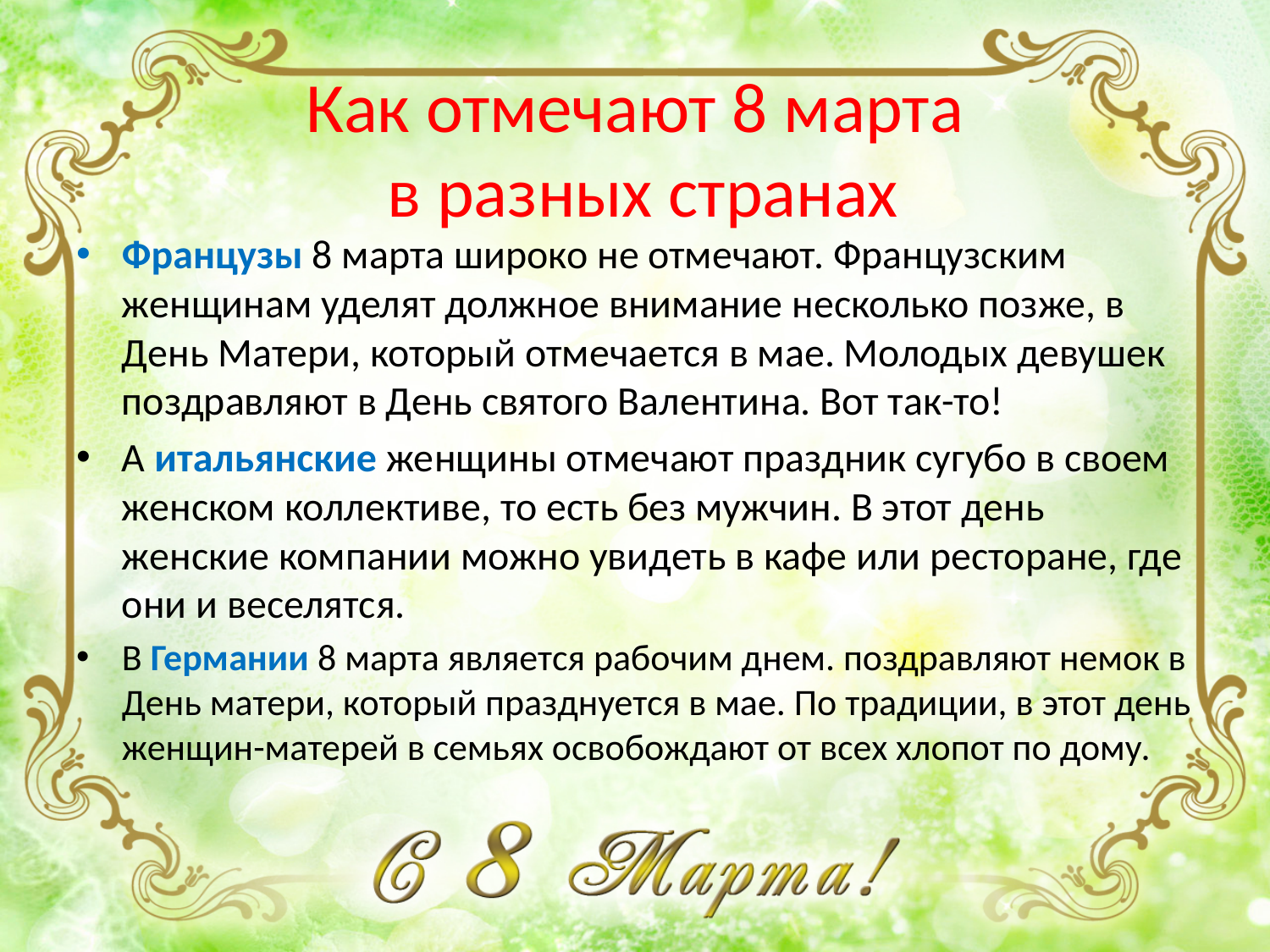

# Как отмечают 8 марта в разных странах
Французы 8 марта широко не отмечают. Французским женщинам уделят должное внимание несколько позже, в День Матери, который отмечается в мае. Молодых девушек поздравляют в День святого Валентина. Вот так-то!
А итальянские женщины отмечают праздник сугубо в своем женском коллективе, то есть без мужчин. В этот день женские компании можно увидеть в кафе или ресторане, где они и веселятся.
В Германии 8 марта является рабочим днем. поздравляют немок в День матери, который празднуется в мае. По традиции, в этот день женщин-матерей в семьях освобождают от всех хлопот по дому.